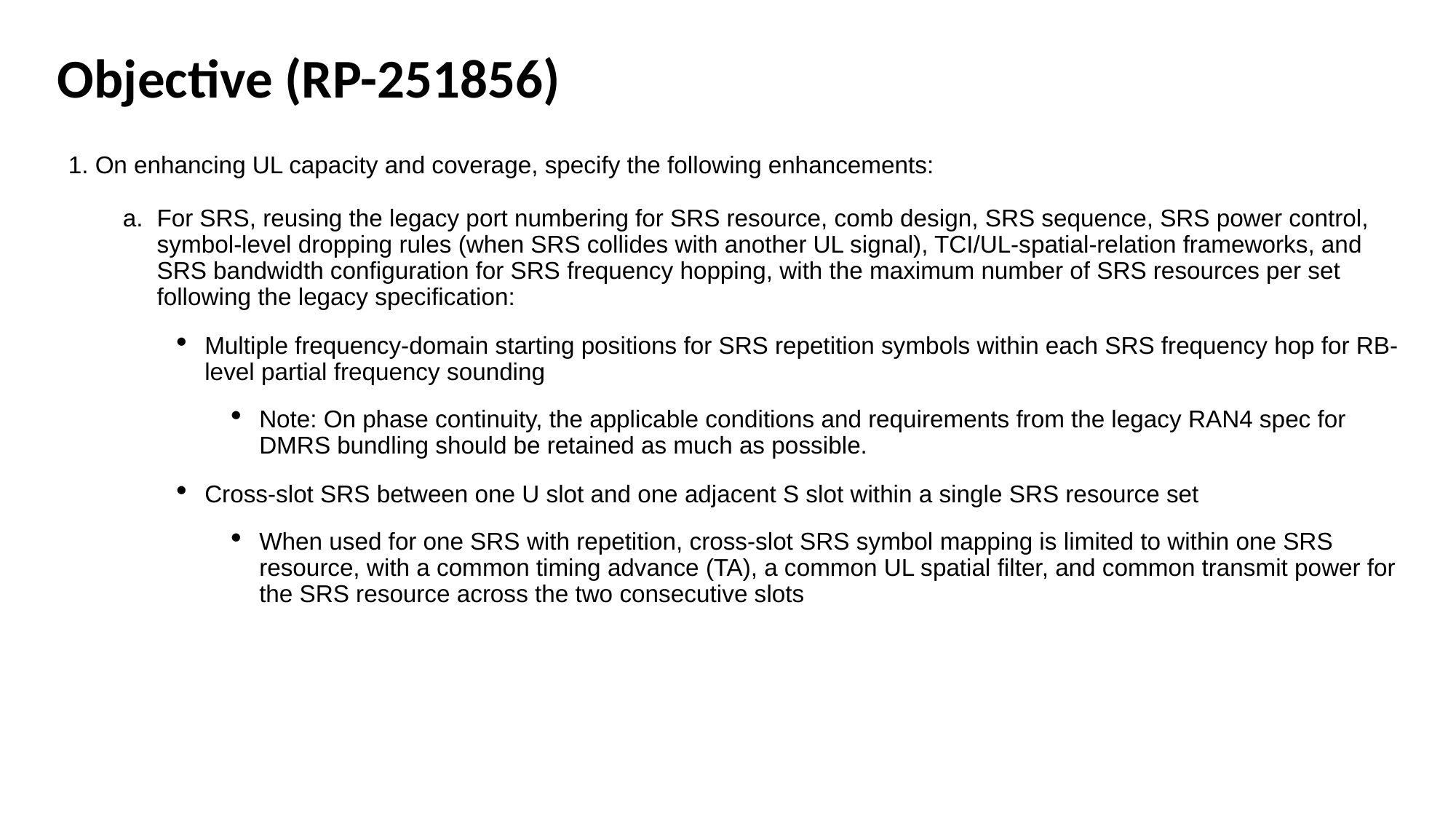

# Objective (RP-251856)
1. On enhancing UL capacity and coverage, specify the following enhancements:
For SRS, reusing the legacy port numbering for SRS resource, comb design, SRS sequence, SRS power control, symbol-level dropping rules (when SRS collides with another UL signal), TCI/UL-spatial-relation frameworks, and SRS bandwidth configuration for SRS frequency hopping, with the maximum number of SRS resources per set following the legacy specification:
Multiple frequency-domain starting positions for SRS repetition symbols within each SRS frequency hop for RB-level partial frequency sounding
Note: On phase continuity, the applicable conditions and requirements from the legacy RAN4 spec for DMRS bundling should be retained as much as possible.
Cross-slot SRS between one U slot and one adjacent S slot within a single SRS resource set
When used for one SRS with repetition, cross-slot SRS symbol mapping is limited to within one SRS resource, with a common timing advance (TA), a common UL spatial filter, and common transmit power for the SRS resource across the two consecutive slots